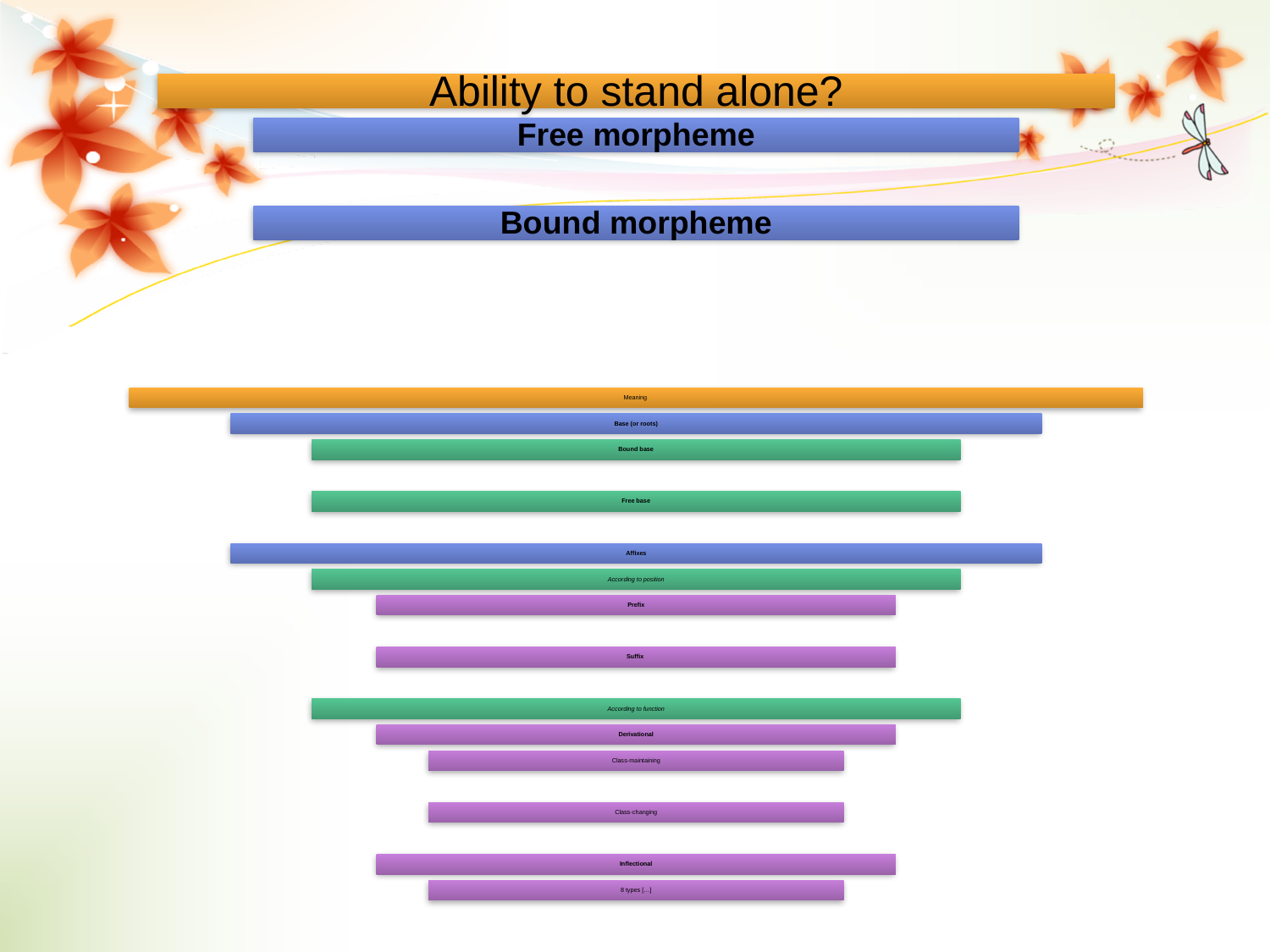

Ability to stand alone?
Free morpheme
Bound morpheme
Meaning
Base (or roots)
Affixes
According to position
According to function
Prefix
Suffix
Bound base
Free base
Derivational
Inflectional
Class-maintaining
Class-changing
8 types […]